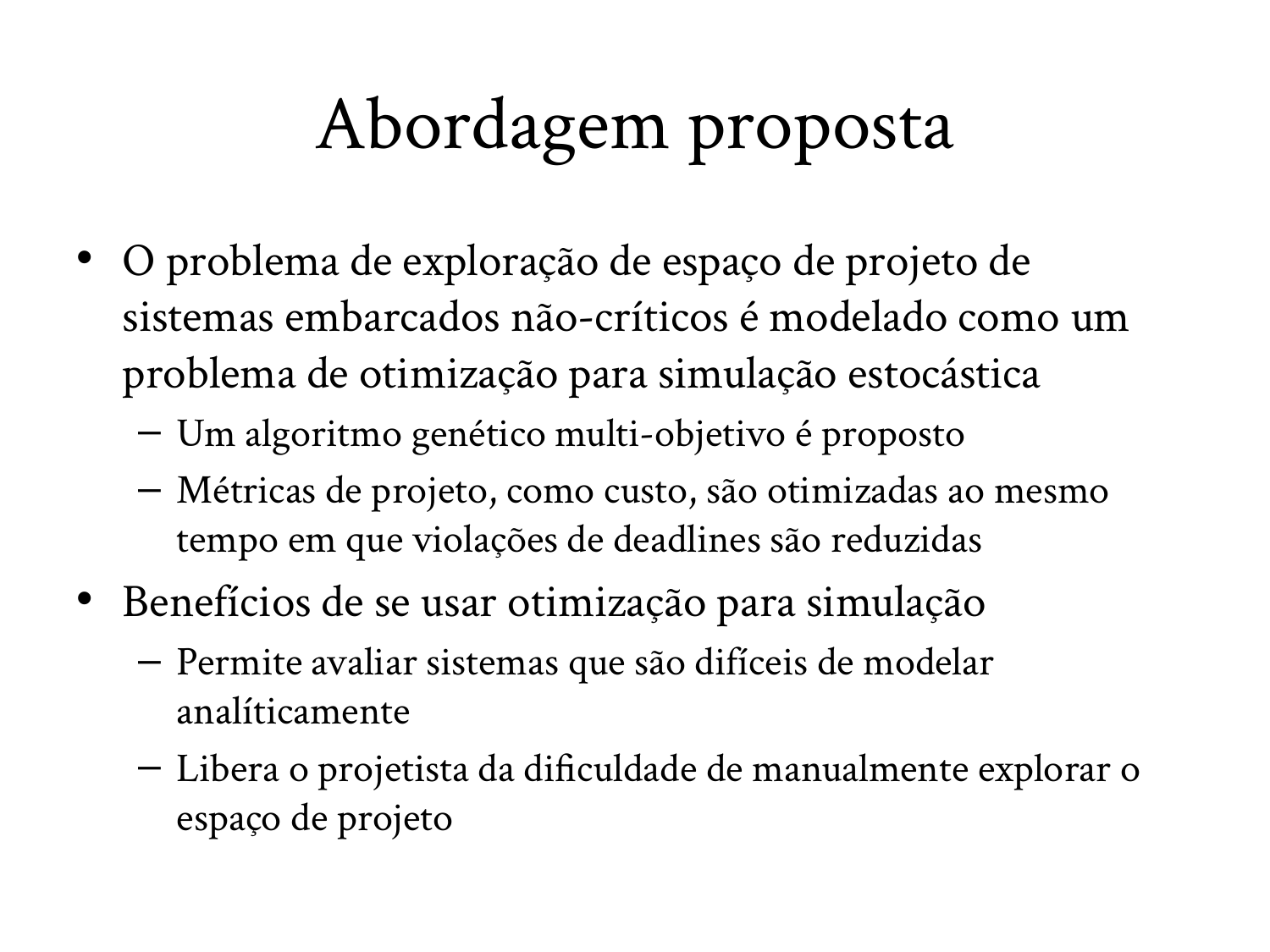

# Abordagem proposta
O problema de exploração de espaço de projeto de sistemas embarcados não-críticos é modelado como um problema de otimização para simulação estocástica
Um algoritmo genético multi-objetivo é proposto
Métricas de projeto, como custo, são otimizadas ao mesmo tempo em que violações de deadlines são reduzidas
Benefícios de se usar otimização para simulação
Permite avaliar sistemas que são difíceis de modelar analíticamente
Libera o projetista da dificuldade de manualmente explorar o espaço de projeto